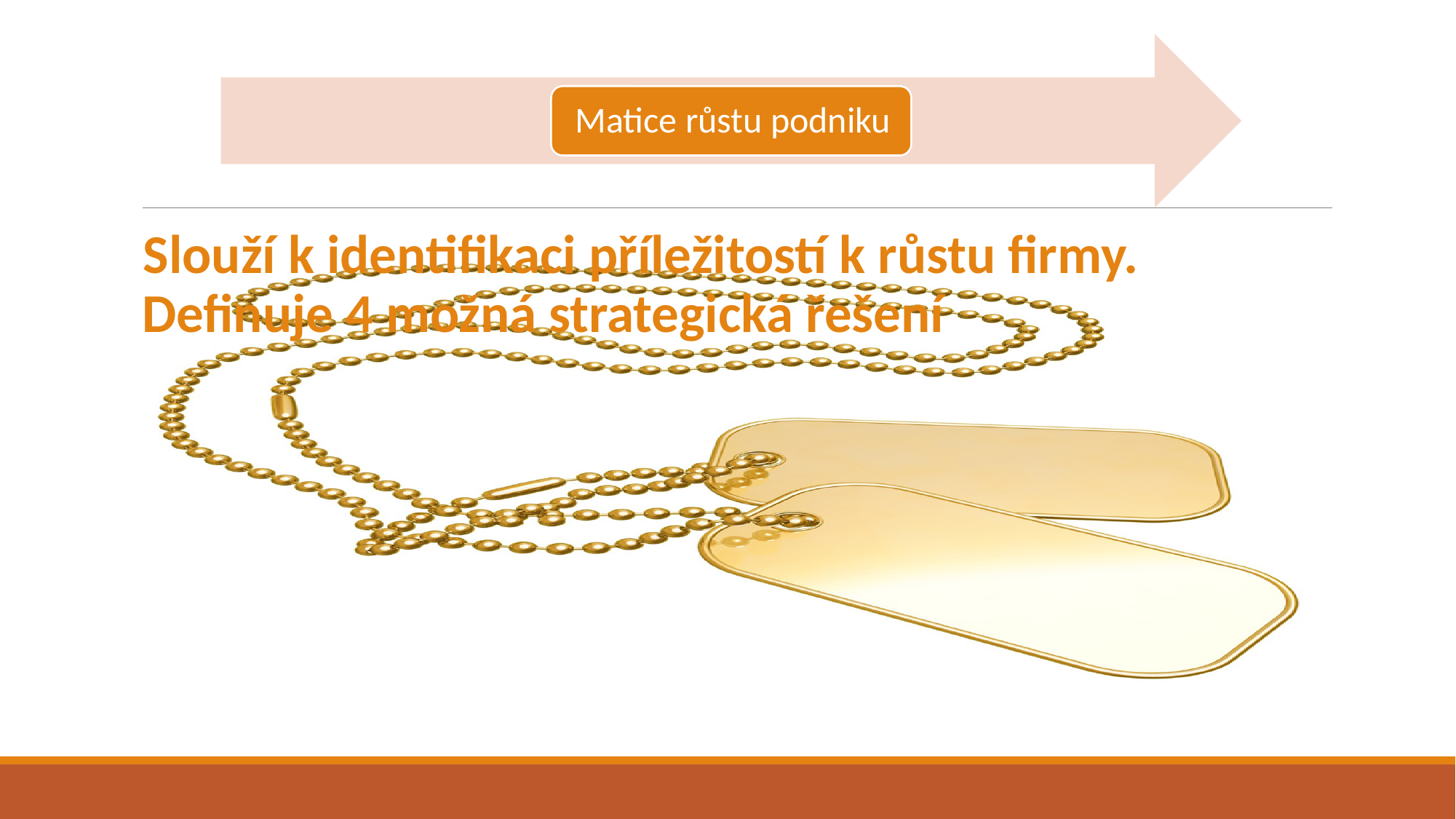

Matice růstu podniku
Slouží k identifikaci příležitostí k růstu firmy. Definuje 4 možná strategická řešení